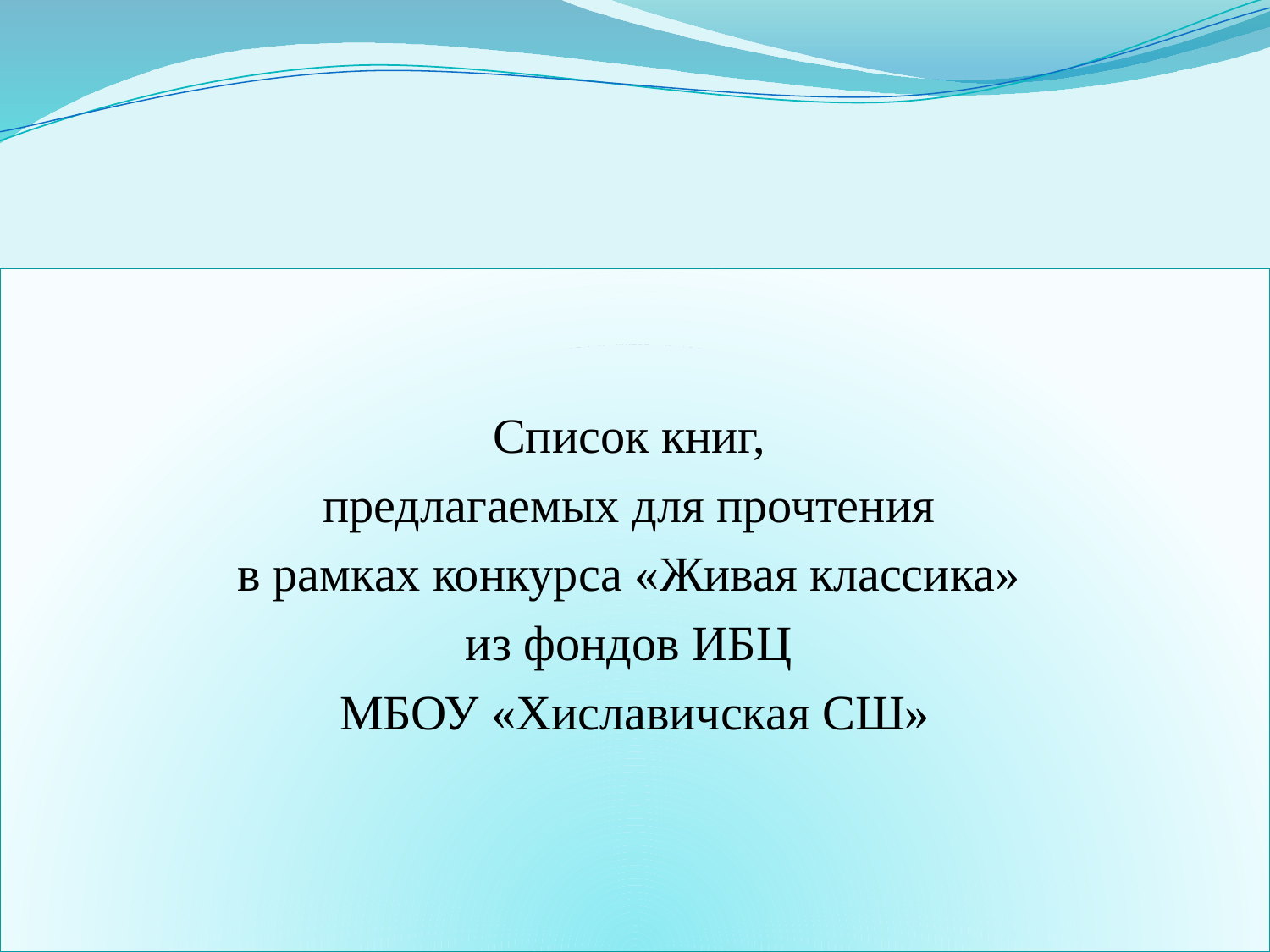

# Конкурс «Живая классика»

Список книг,
предлагаемых для прочтения
в рамках конкурса «Живая классика»
из фондов ИБЦ
МБОУ «Хиславичская СШ»